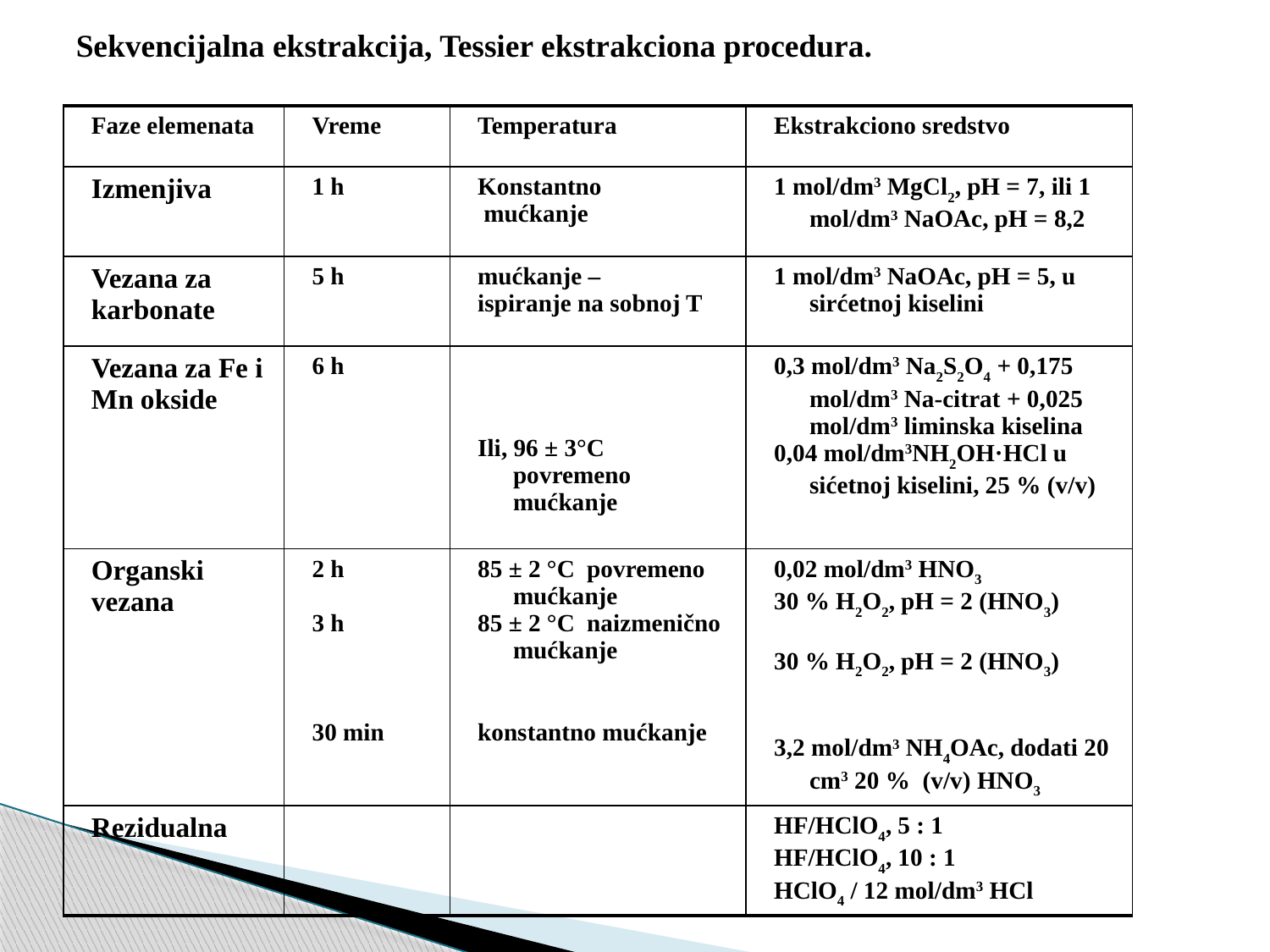

Sekvencijalna ekstrakcija, Tessier ekstrakciona procedura.
| Faze elemenata | Vreme | Temperatura | Ekstrakciono sredstvo |
| --- | --- | --- | --- |
| Izmenjiva | 1 h | Konstantno mućkanje | 1 mol/dm3 MgCl2, pH = 7, ili 1 mol/dm3 NaOAc, pH = 8,2 |
| Vezana za karbonate | 5 h | mućkanje – ispiranje na sobnoj T | 1 mol/dm3 NaOAc, pH = 5, u sirćetnoj kiselini |
| Vezana za Fe i Mn okside | 6 h | Ili, 96 ± 3°C povremeno mućkanje | 0,3 mol/dm3 Na2S2O4 + 0,175 mol/dm3 Na-citrat + 0,025 mol/dm3 liminska kiselina 0,04 mol/dm3NH2OH·HCl u sićetnoj kiselini, 25 % (v/v) |
| Organski vezana | 2 h 3 h 30 min | 85 ± 2 °C povremeno mućkanje 85 ± 2 °C naizmenično mućkanje konstantno mućkanje | 0,02 mol/dm3 HNO3 30 % H2O2, pH = 2 (HNO3) 30 % H2O2, pH = 2 (HNO3) 3,2 mol/dm3 NH4OAc, dodati 20 cm3 20 % (v/v) HNO3 |
| Rezidualna |  |  | HF/HClO4, 5 : 1 HF/HClO4, 10 : 1 HClO4 / 12 mol/dm3 HCl |